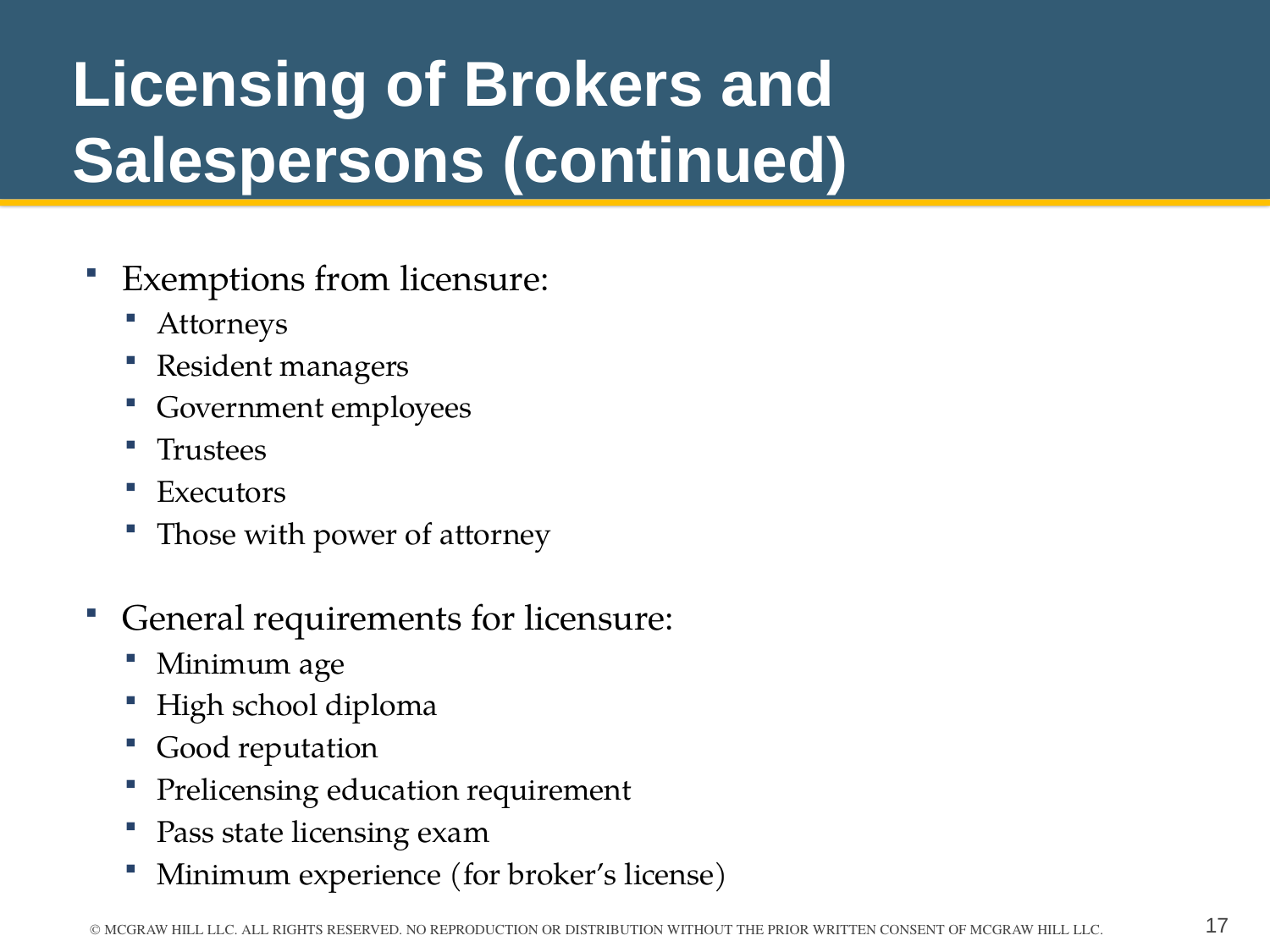

# Licensing of Brokers and Salespersons (continued)
Exemptions from licensure:
Attorneys
Resident managers
Government employees
Trustees
Executors
Those with power of attorney

General requirements for licensure:
Minimum age
High school diploma
Good reputation
Prelicensing education requirement
Pass state licensing exam
Minimum experience (for broker’s license)
© MCGRAW HILL LLC. ALL RIGHTS RESERVED. NO REPRODUCTION OR DISTRIBUTION WITHOUT THE PRIOR WRITTEN CONSENT OF MCGRAW HILL LLC.
17